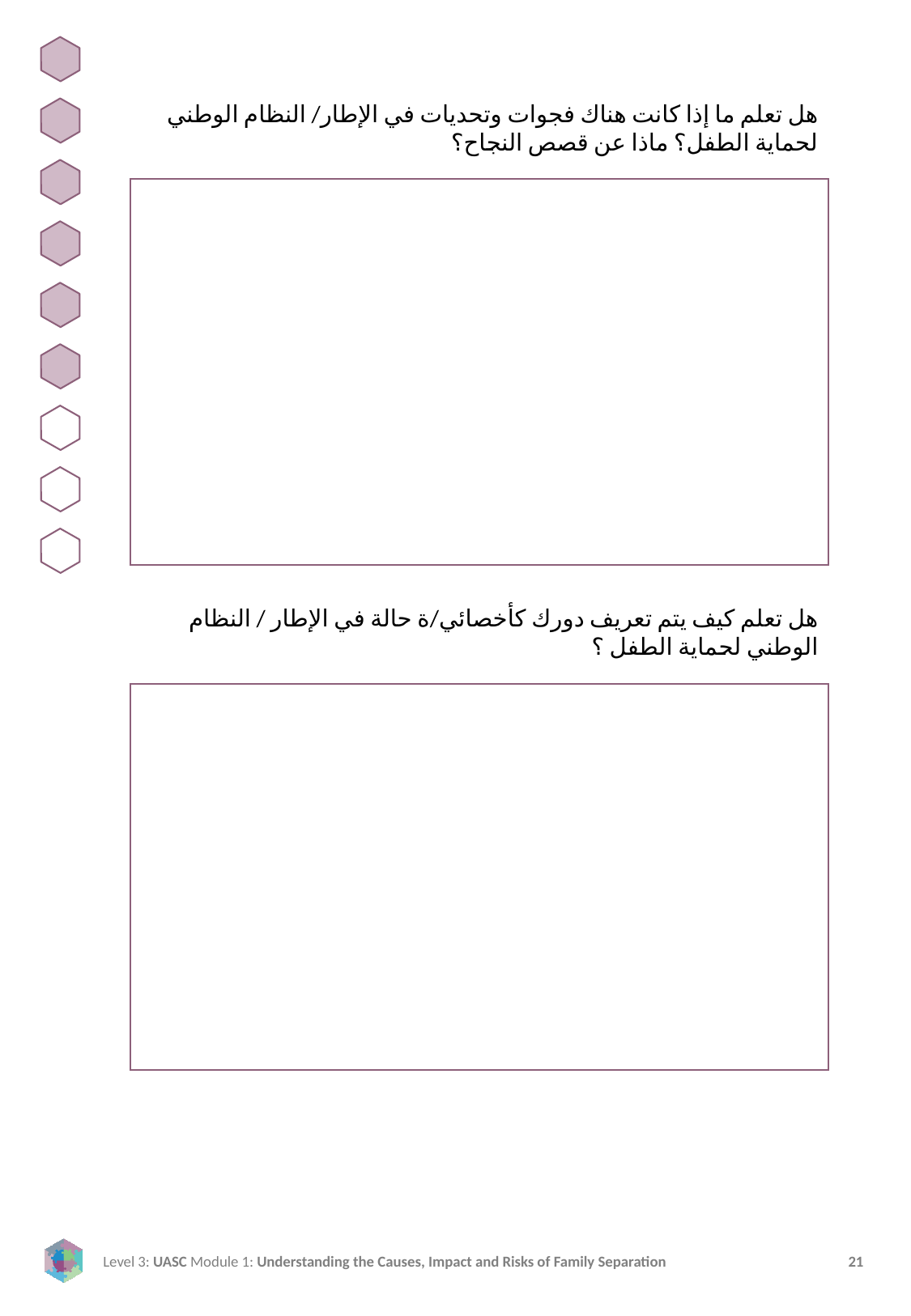

هل تعلم ما إذا كانت هناك فجوات وتحديات في الإطار/ النظام الوطني لحماية الطفل؟ ماذا عن قصص النجاح؟

هل تعلم كيف يتم تعريف دورك كأخصائي/ة حالة في الإطار / النظام الوطني لحماية الطفل ؟